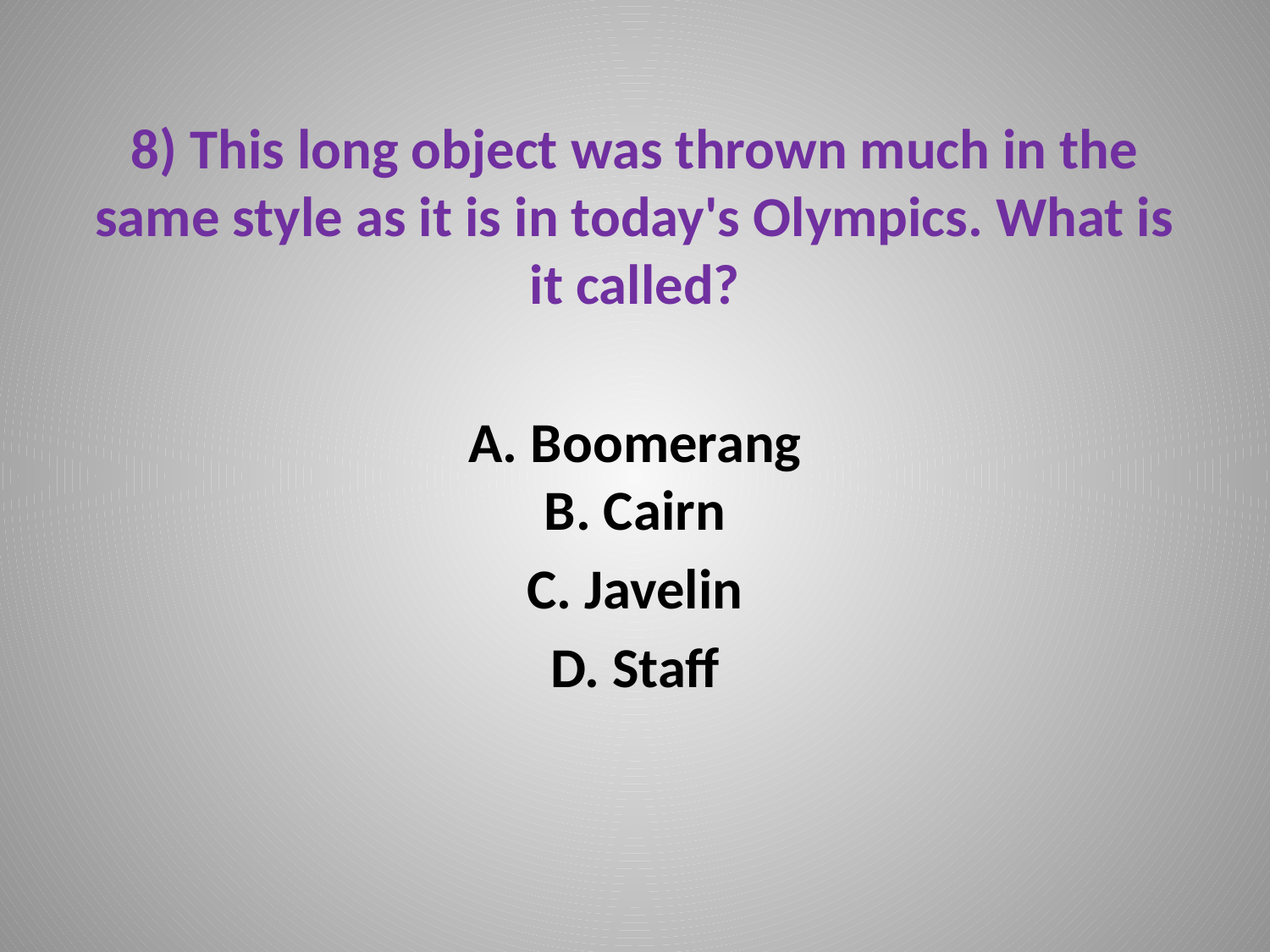

8) This long object was thrown much in the same style as it is in today's Olympics. What is it called?

A. Boomerang
B. Cairn
C. Javelin
D. Staff